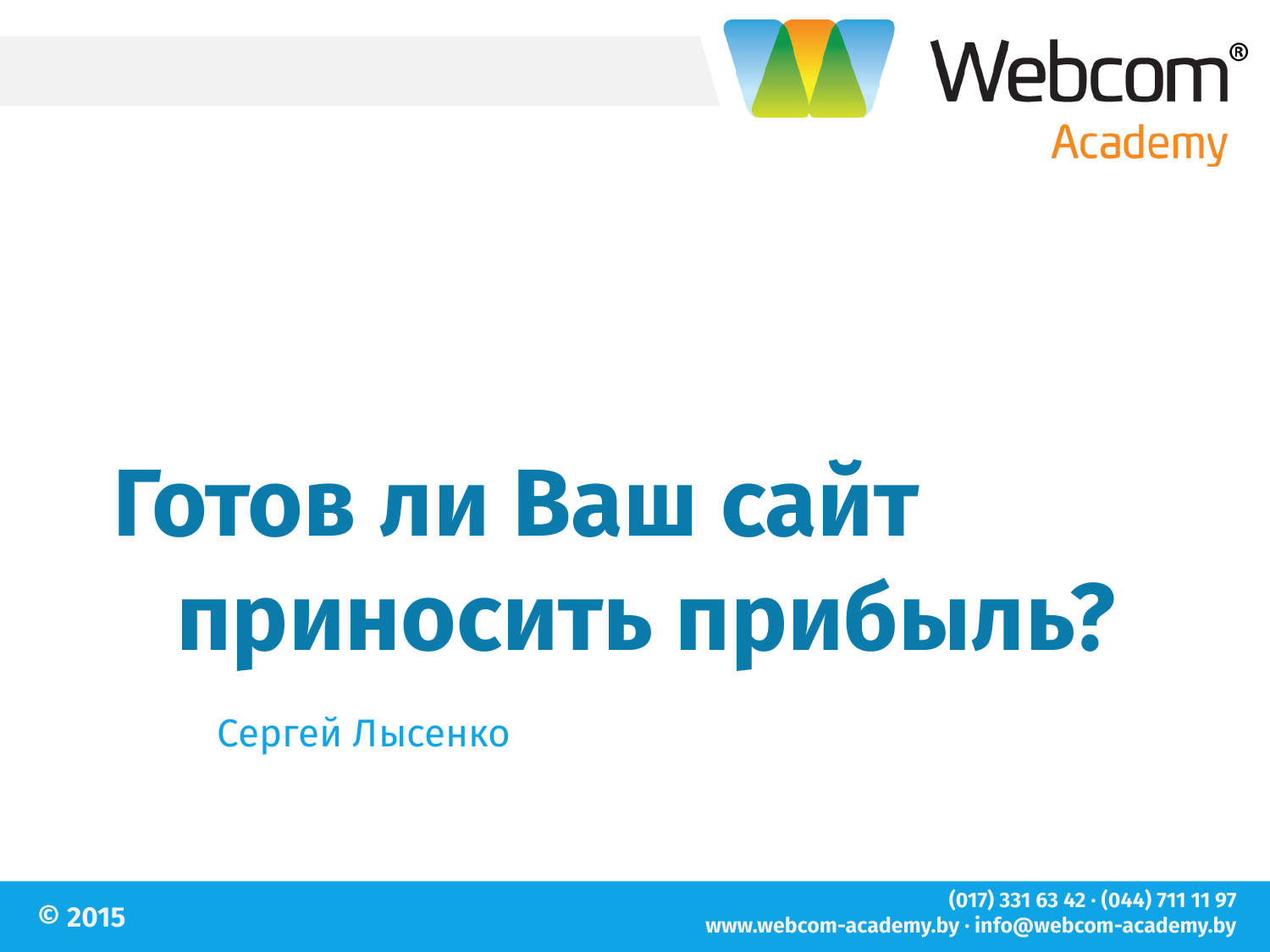

# Готов ли Ваш сайт приносить прибыль?
Сергей Лысенко